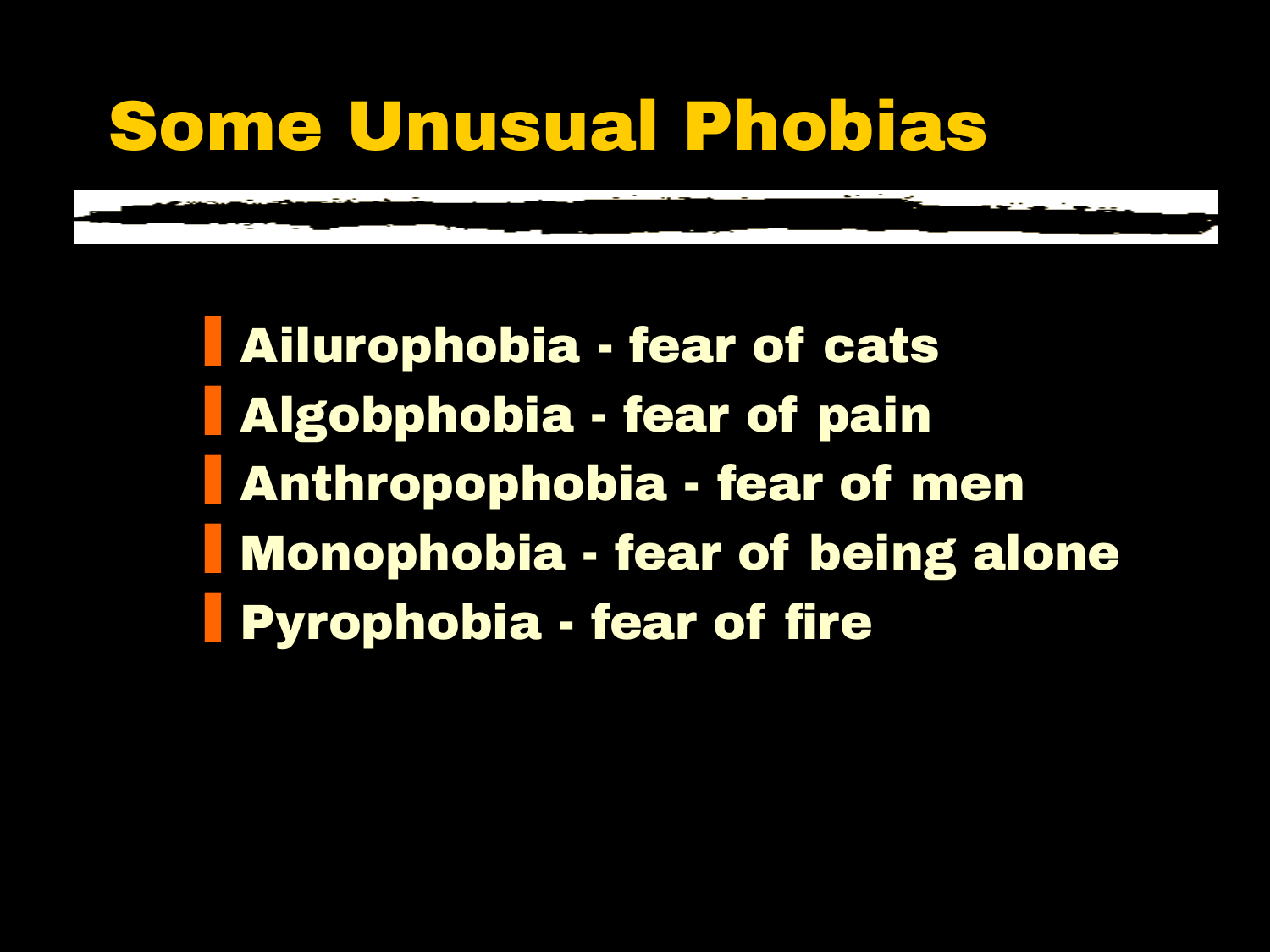

# Some Unusual Phobias
Ailurophobia - fear of cats
Algobphobia - fear of pain
Anthropophobia - fear of men
Monophobia - fear of being alone
Pyrophobia - fear of fire